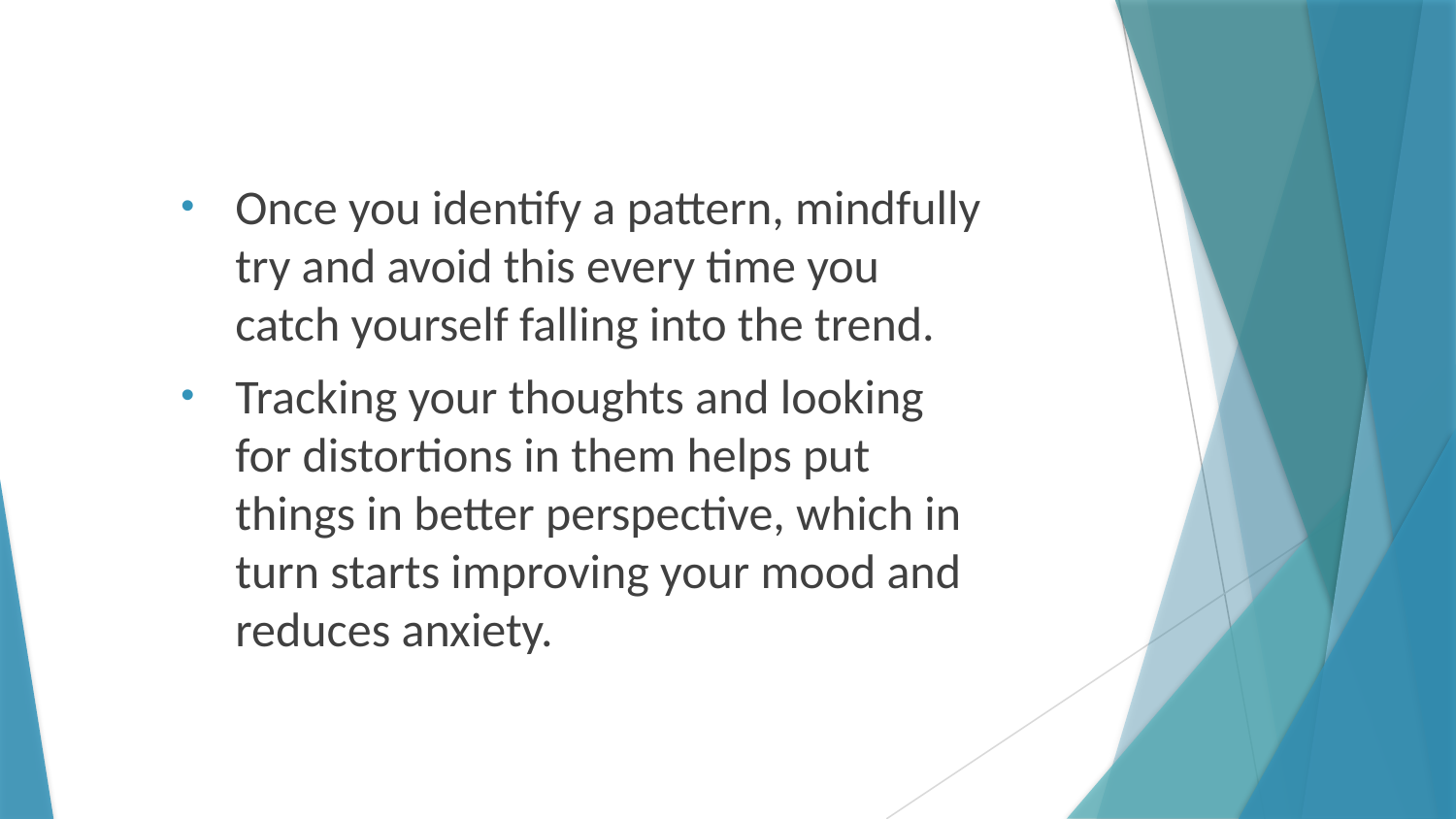

Once you identify a pattern, mindfully try and avoid this every time you catch yourself falling into the trend.
Tracking your thoughts and looking for distortions in them helps put things in better perspective, which in turn starts improving your mood and reduces anxiety.